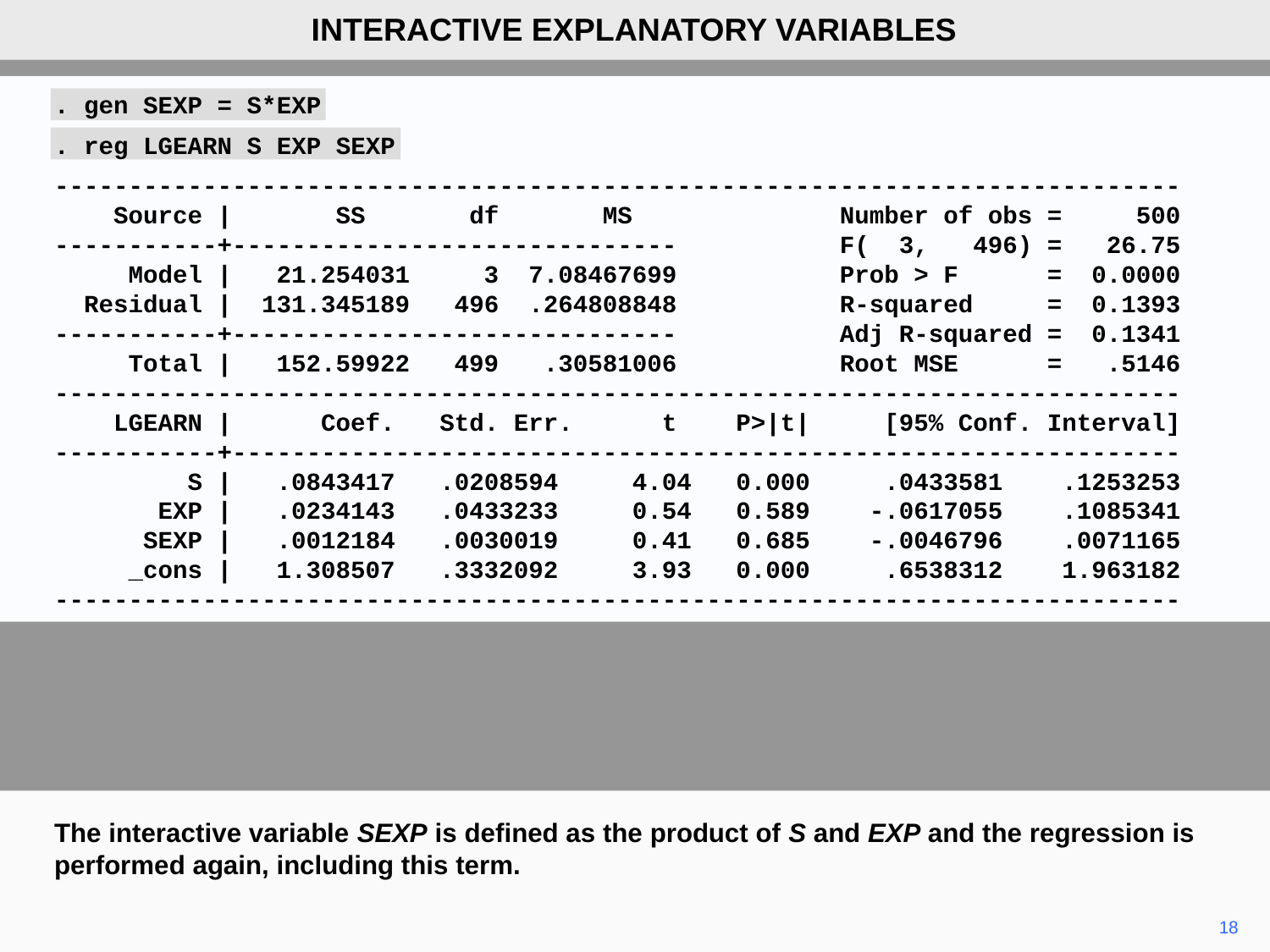

INTERACTIVE EXPLANATORY VARIABLES

. gen SEXP = S*EXP
. reg LGEARN S EXP SEXP
----------------------------------------------------------------------------
    Source |       SS       df       MS              Number of obs =     500
-----------+------------------------------           F(  3,   496) =   26.75
     Model |   21.254031     3  7.08467699           Prob > F      =  0.0000
  Residual |  131.345189   496  .264808848           R-squared     =  0.1393
-----------+------------------------------           Adj R-squared =  0.1341
     Total |   152.59922   499   .30581006           Root MSE      =   .5146
----------------------------------------------------------------------------
    LGEARN |      Coef.   Std. Err.      t    P>|t|     [95% Conf. Interval]
-----------+----------------------------------------------------------------
         S |   .0843417   .0208594     4.04   0.000     .0433581    .1253253
       EXP |   .0234143   .0433233     0.54   0.589    -.0617055    .1085341
      SEXP |   .0012184   .0030019     0.41   0.685    -.0046796    .0071165
     _cons |   1.308507   .3332092     3.93   0.000     .6538312    1.963182
----------------------------------------------------------------------------

The interactive variable SEXP is defined as the product of S and EXP and the regression is performed again, including this term.
18